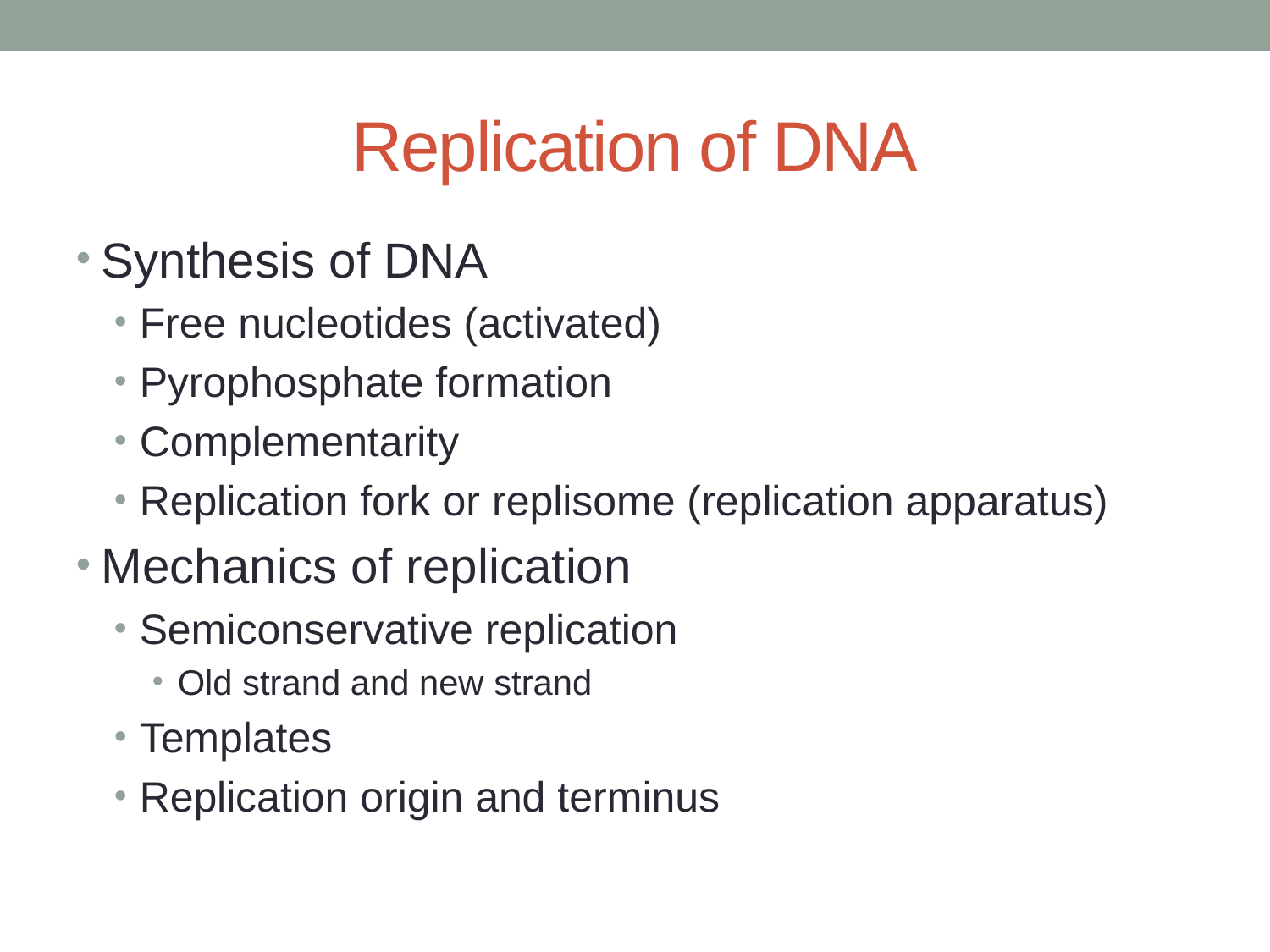

# Replication of DNA
Synthesis of DNA
Free nucleotides (activated)
Pyrophosphate formation
Complementarity
Replication fork or replisome (replication apparatus)
Mechanics of replication
Semiconservative replication
Old strand and new strand
Templates
Replication origin and terminus